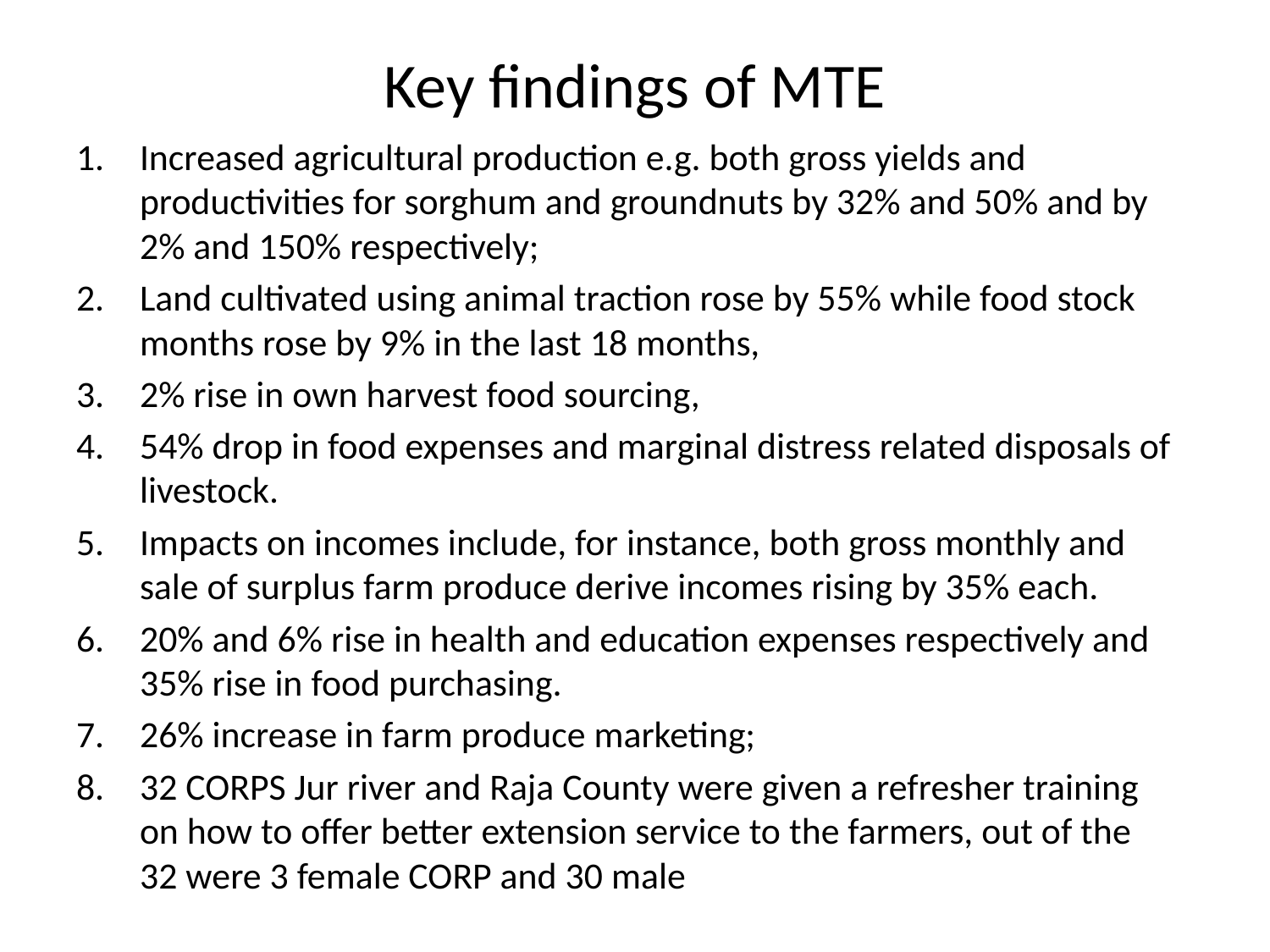

# Key findings of MTE
Increased agricultural production e.g. both gross yields and productivities for sorghum and groundnuts by 32% and 50% and by 2% and 150% respectively;
Land cultivated using animal traction rose by 55% while food stock months rose by 9% in the last 18 months,
2% rise in own harvest food sourcing,
54% drop in food expenses and marginal distress related disposals of livestock.
Impacts on incomes include, for instance, both gross monthly and sale of surplus farm produce derive incomes rising by 35% each.
20% and 6% rise in health and education expenses respectively and 35% rise in food purchasing.
26% increase in farm produce marketing;
32 CORPS Jur river and Raja County were given a refresher training on how to offer better extension service to the farmers, out of the 32 were 3 female CORP and 30 male